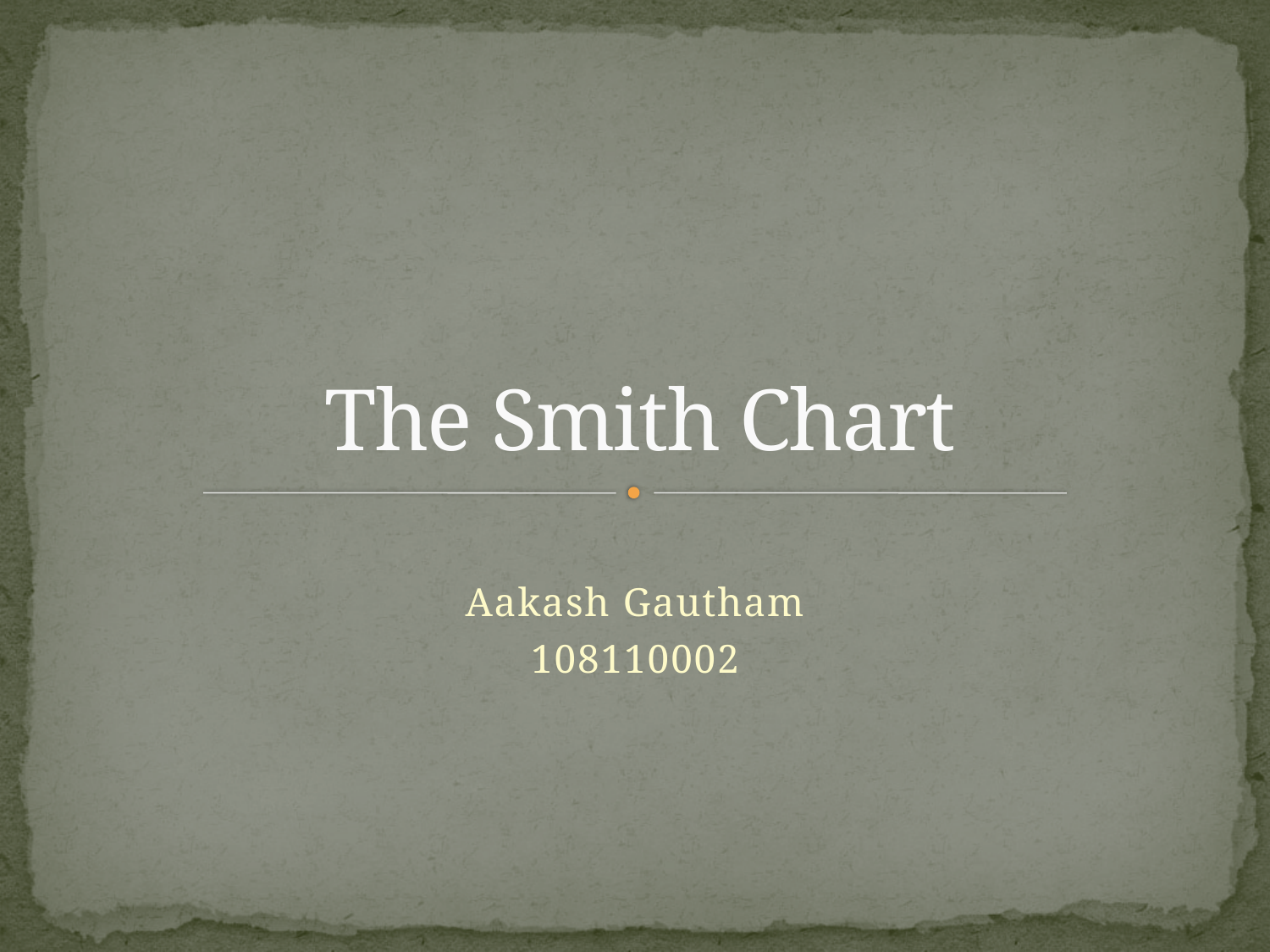

# The Smith Chart
Aakash Gautham
108110002